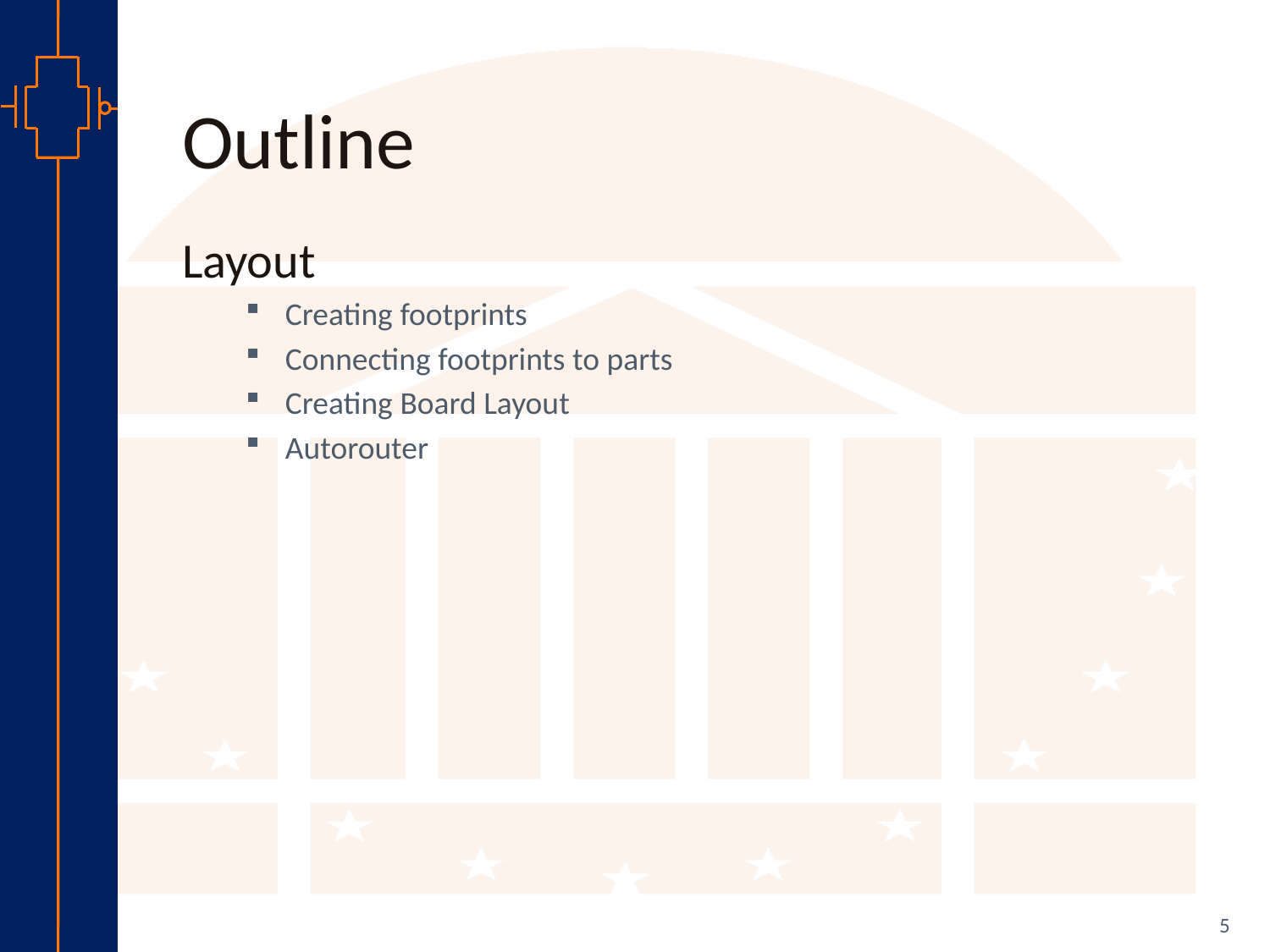

# Outline
Layout
Creating footprints
Connecting footprints to parts
Creating Board Layout
Autorouter

5